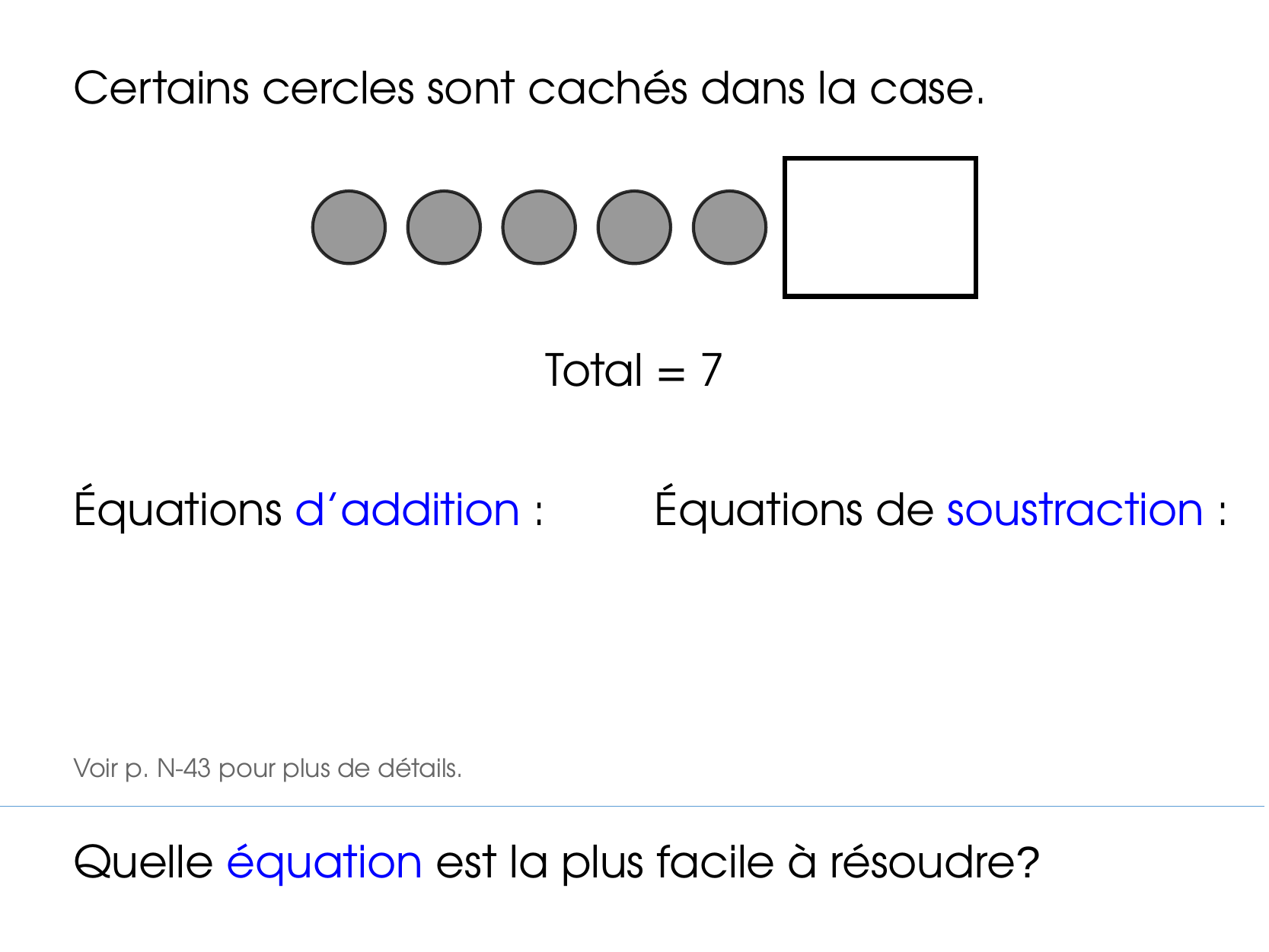

Certains cercles sont cachés dans la case.

Total = 7
Équations d’addition :
Équations de soustraction :
Voir p. N-43 pour plus de détails.
Quelle équation est la plus facile à résoudre?